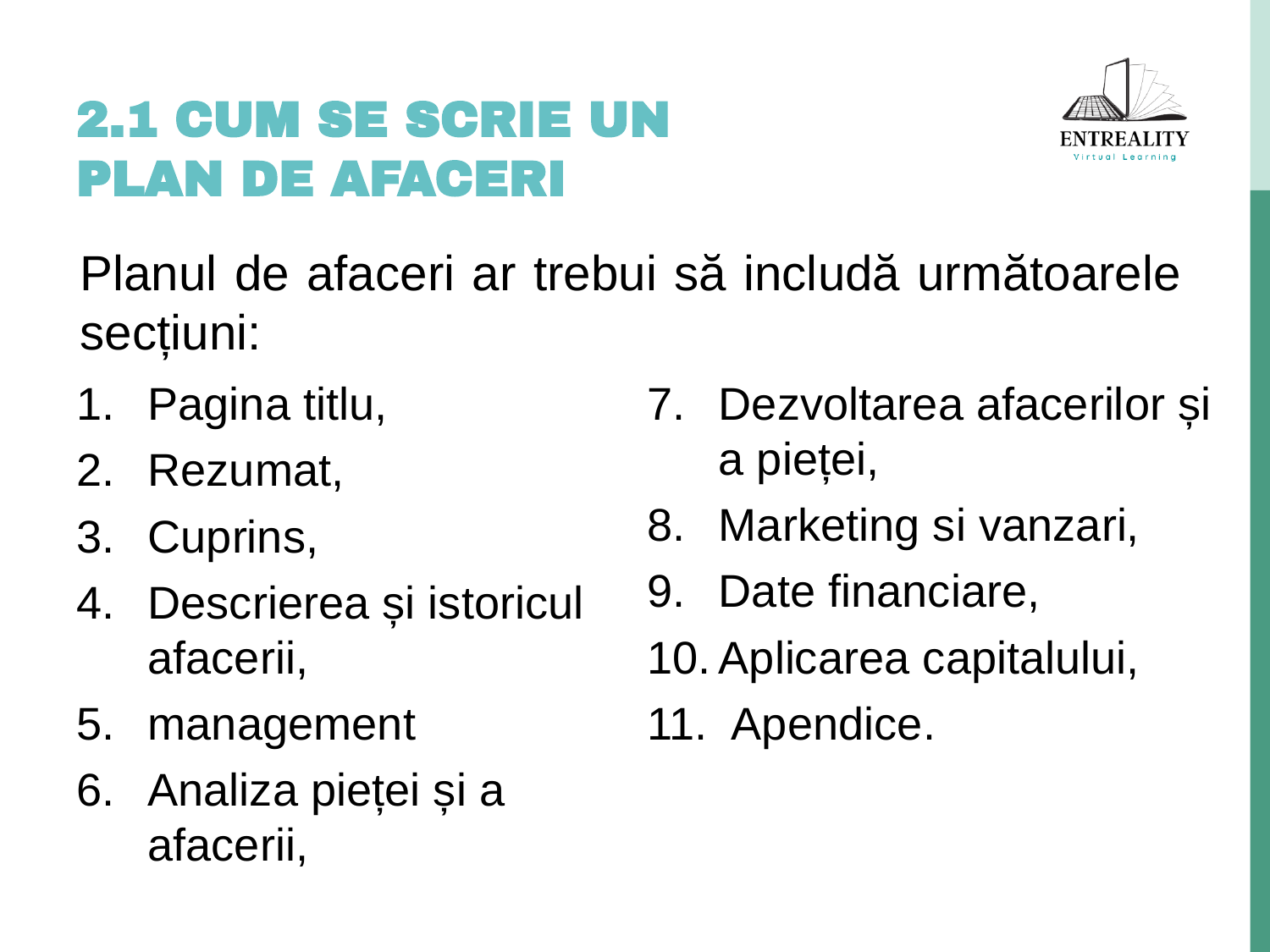

# 2.1 Cum se scrie un plan de afaceri
Planul de afaceri ar trebui să includă următoarele secțiuni:
Pagina titlu,
Rezumat,
Cuprins,
Descrierea și istoricul afacerii,
management
Analiza pieței și a afacerii,

Dezvoltarea afacerilor și a pieței,
Marketing si vanzari,
Date financiare,
Aplicarea capitalului,
 Apendice.